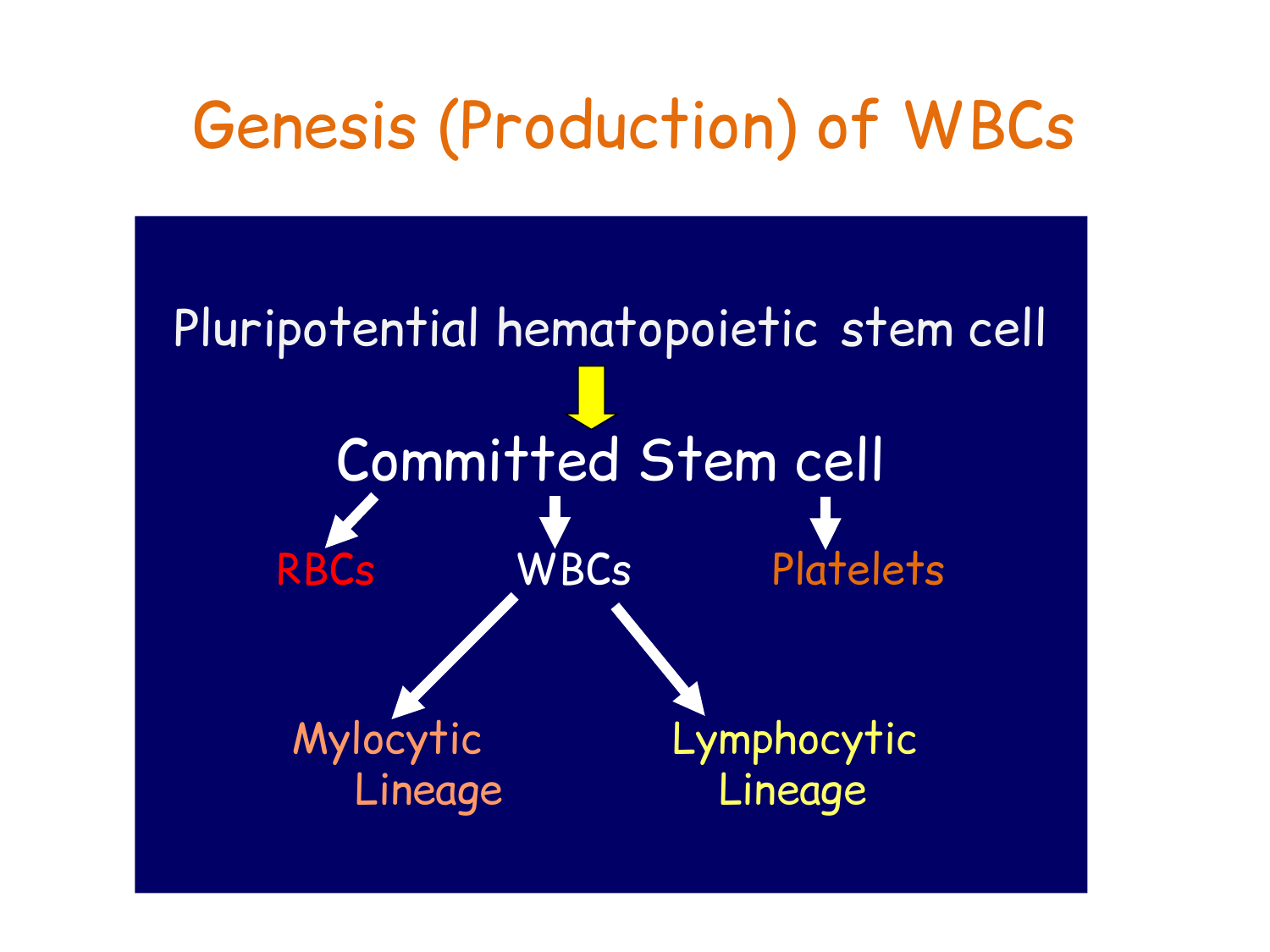

# Genesis (Production) of WBCs
Pluripotential hematopoietic stem cell

Committed Stem cell

RBCs           WBCs           Platelets

Mylocytic		Lymphocytic
Lineage                 Lineage